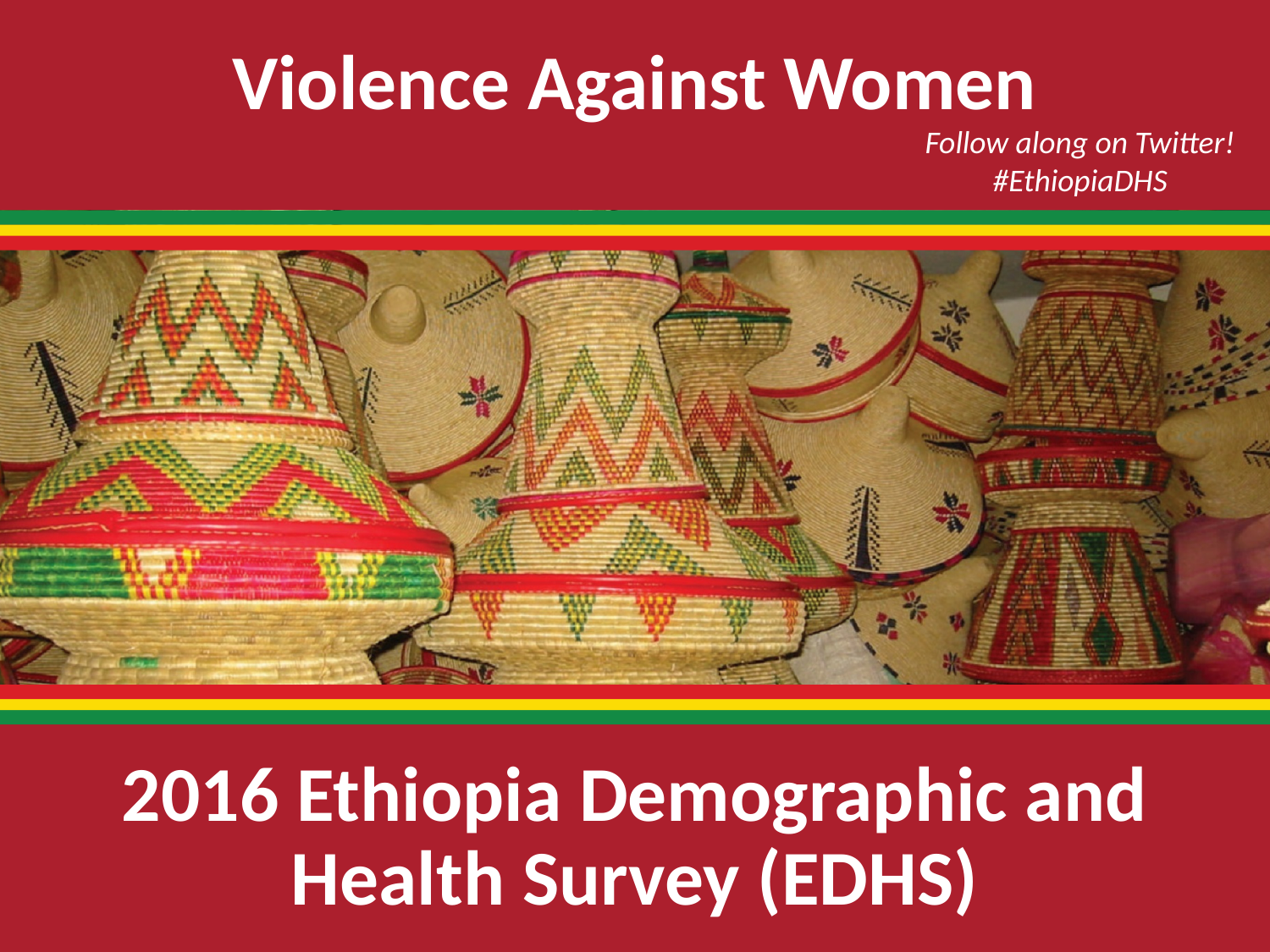

Violence Against Women
Follow along on Twitter!
#EthiopiaDHS